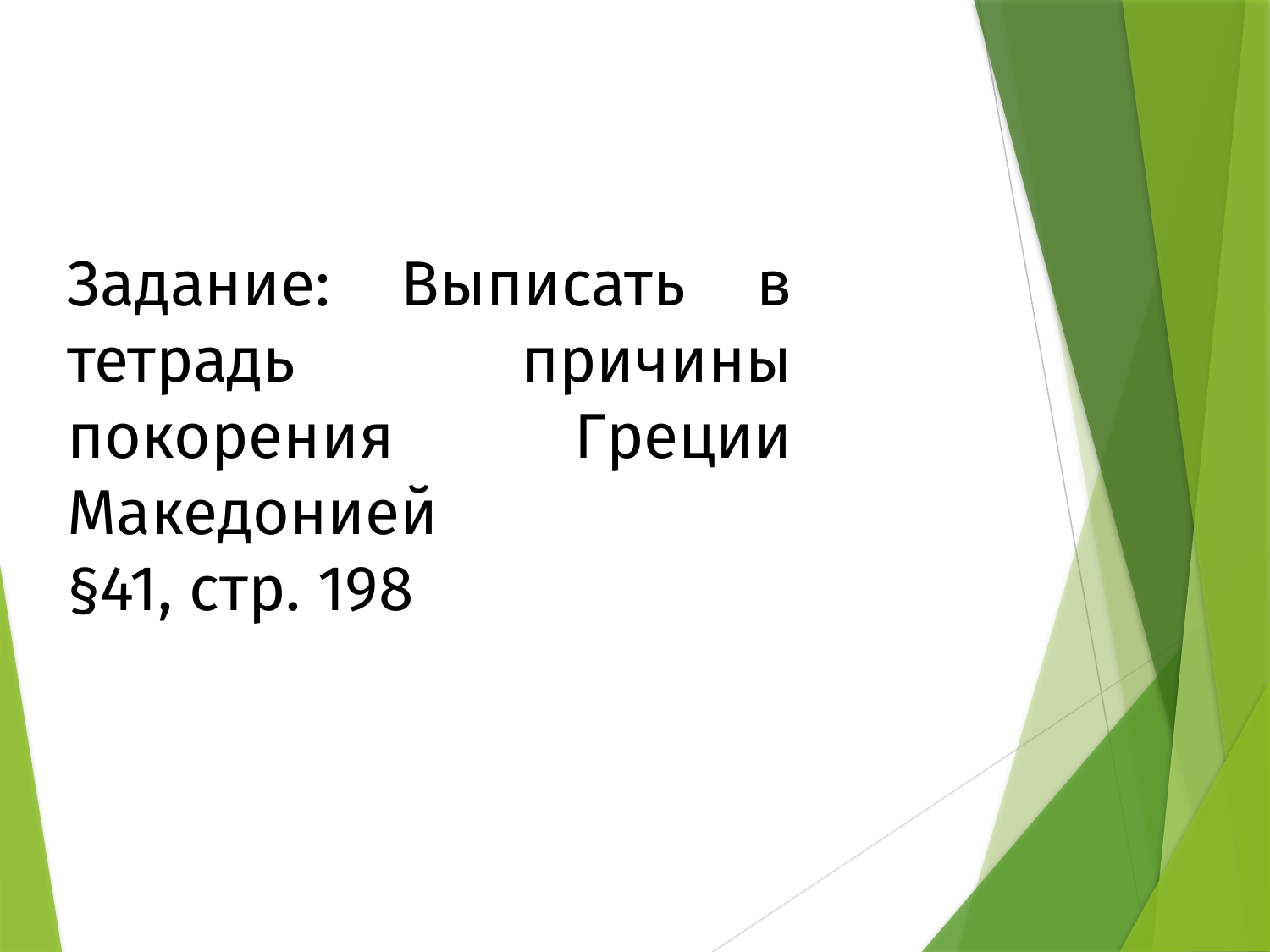

Задание: Выписать в тетрадь причины покорения Греции Македонией
§41, стр. 198